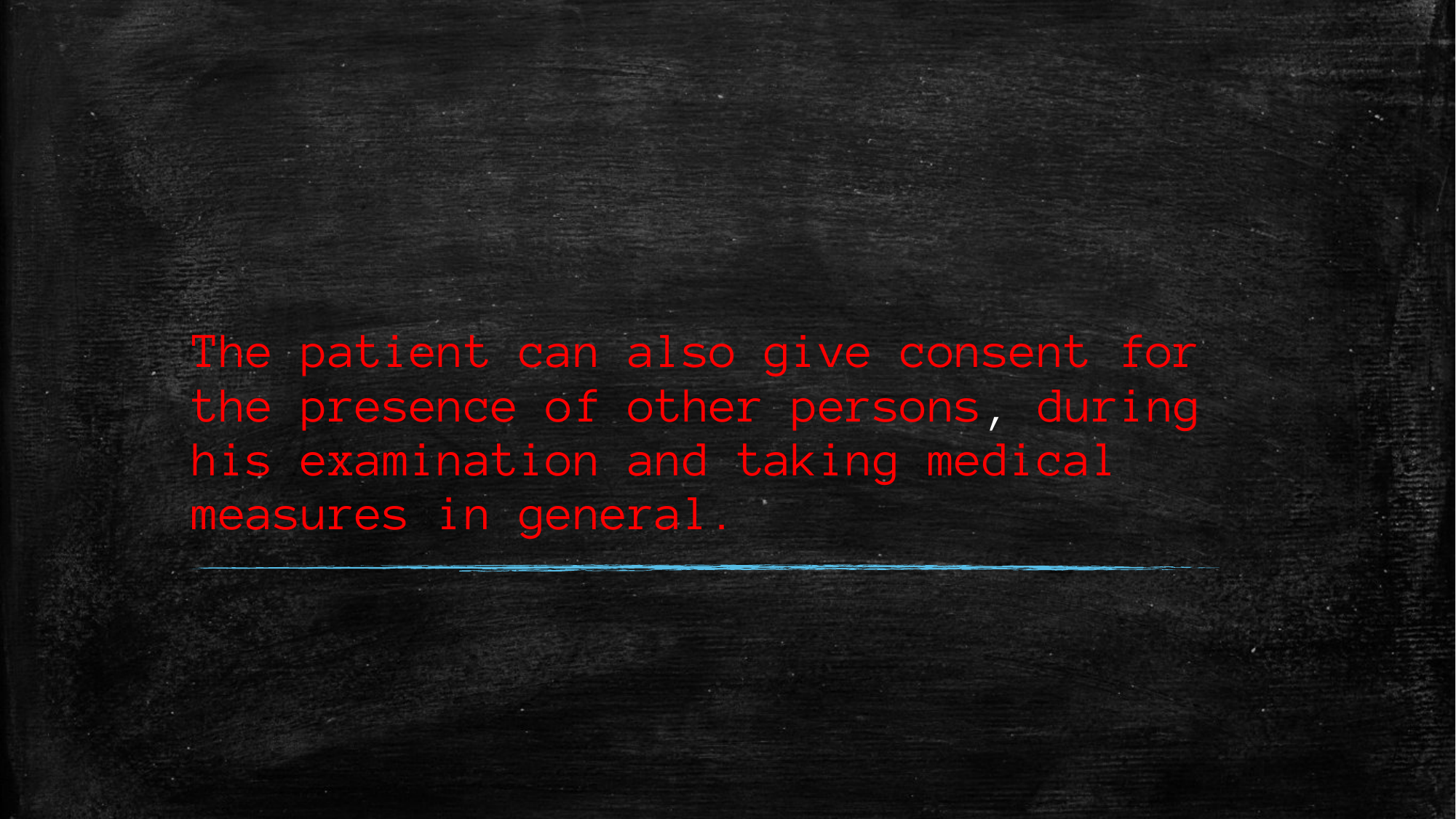

# The patient can also give consent for the presence of other persons, during his examination and taking medical measures in general.